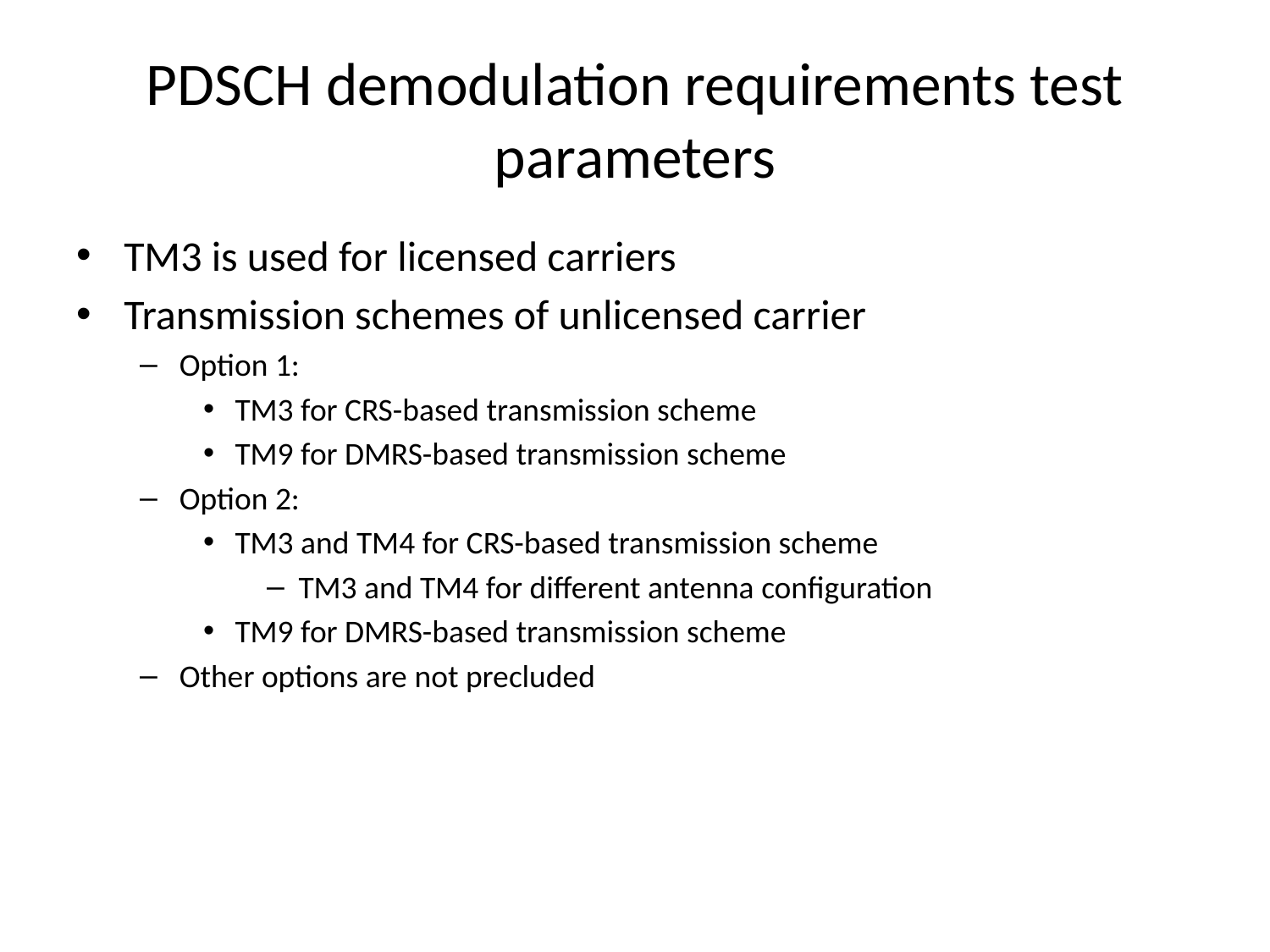

# PDSCH demodulation requirements test parameters
TM3 is used for licensed carriers
Transmission schemes of unlicensed carrier
Option 1:
TM3 for CRS-based transmission scheme
TM9 for DMRS-based transmission scheme
Option 2:
TM3 and TM4 for CRS-based transmission scheme
TM3 and TM4 for different antenna configuration
TM9 for DMRS-based transmission scheme
Other options are not precluded